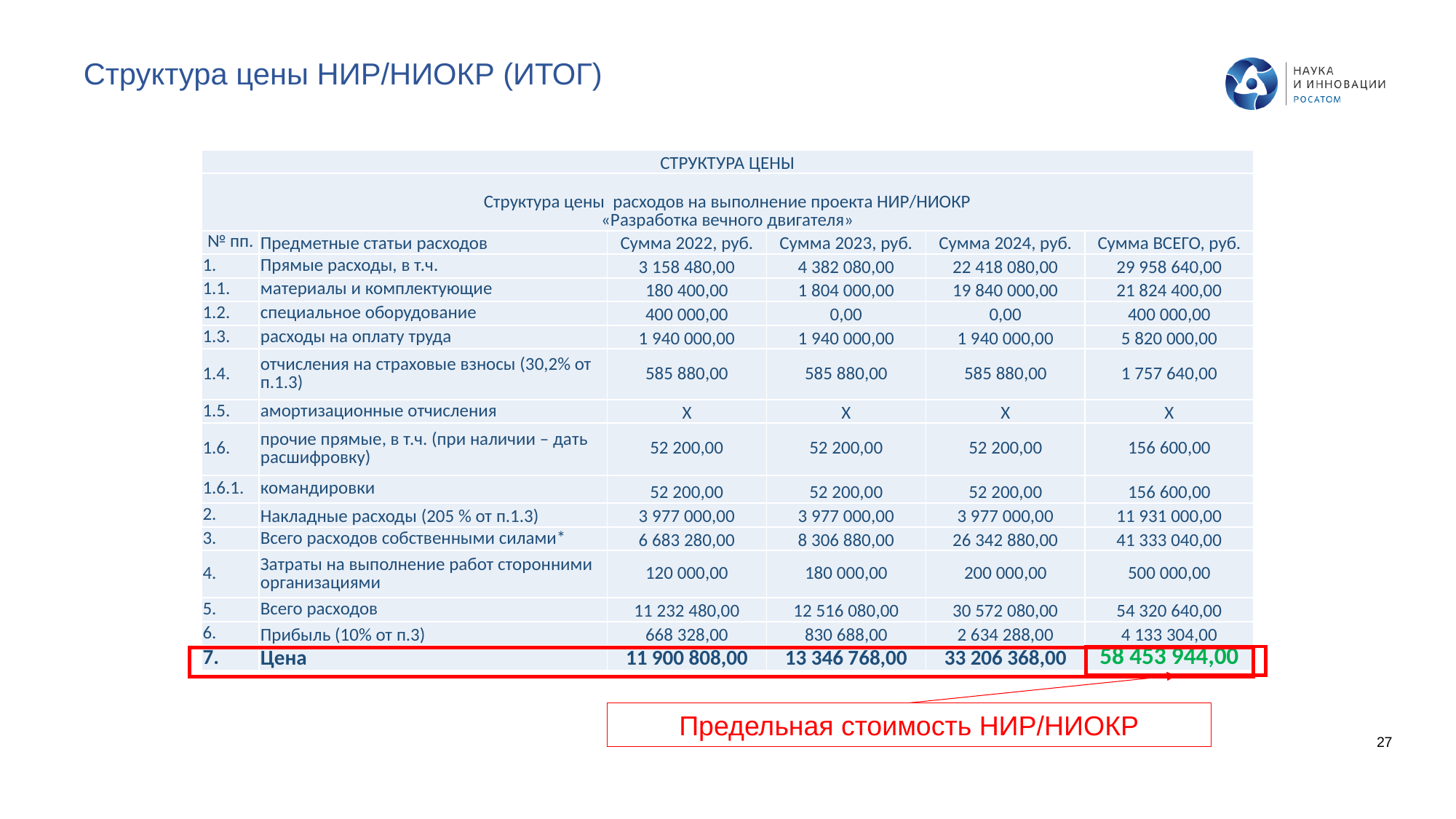

Структура цены НИР/НИОКР (ИТОГ)
| СТРУКТУРА ЦЕНЫ |  |  |  |  |  |
| --- | --- | --- | --- | --- | --- |
| Структура цены расходов на выполнение проекта НИР/НИОКР «Разработка вечного двигателя» |  |  |  |  |  |
| № пп. | Предметные статьи расходов | Сумма 2022, руб. | Сумма 2023, руб. | Сумма 2024, руб. | Сумма ВСЕГО, руб. |
| 1. | Прямые расходы, в т.ч. | 3 158 480,00 | 4 382 080,00 | 22 418 080,00 | 29 958 640,00 |
| 1.1. | материалы и комплектующие | 180 400,00 | 1 804 000,00 | 19 840 000,00 | 21 824 400,00 |
| 1.2. | специальное оборудование | 400 000,00 | 0,00 | 0,00 | 400 000,00 |
| 1.3. | расходы на оплату труда | 1 940 000,00 | 1 940 000,00 | 1 940 000,00 | 5 820 000,00 |
| 1.4. | отчисления на страховые взносы (30,2% от п.1.3) | 585 880,00 | 585 880,00 | 585 880,00 | 1 757 640,00 |
| 1.5. | амортизационные отчисления | Х | Х | Х | Х |
| 1.6. | прочие прямые, в т.ч. (при наличии – дать расшифровку) | 52 200,00 | 52 200,00 | 52 200,00 | 156 600,00 |
| 1.6.1. | командировки | 52 200,00 | 52 200,00 | 52 200,00 | 156 600,00 |
| 2. | Накладные расходы (205 % от п.1.3) | 3 977 000,00 | 3 977 000,00 | 3 977 000,00 | 11 931 000,00 |
| 3. | Всего расходов собственными силами\* | 6 683 280,00 | 8 306 880,00 | 26 342 880,00 | 41 333 040,00 |
| 4. | Затраты на выполнение работ сторонними организациями | 120 000,00 | 180 000,00 | 200 000,00 | 500 000,00 |
| 5. | Всего расходов | 11 232 480,00 | 12 516 080,00 | 30 572 080,00 | 54 320 640,00 |
| 6. | Прибыль (10% от п.3) | 668 328,00 | 830 688,00 | 2 634 288,00 | 4 133 304,00 |
| 7. | Цена | 11 900 808,00 | 13 346 768,00 | 33 206 368,00 | 58 453 944,00 |

Предельная стоимость НИР/НИОКР